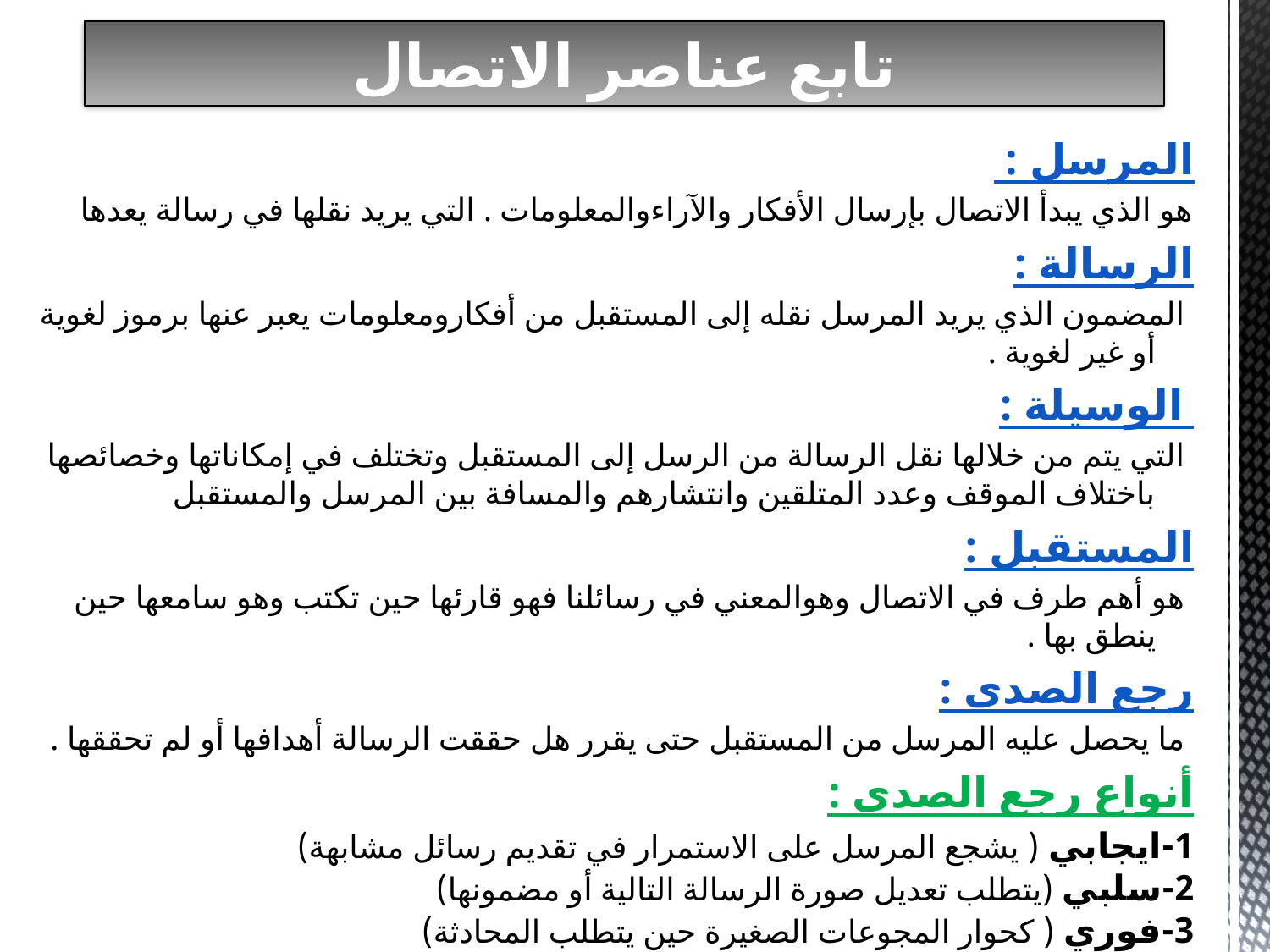

# تابع عناصر الاتصال
المرسل :
هو الذي يبدأ الاتصال بإرسال الأفكار والآراءوالمعلومات . التي يريد نقلها في رسالة يعدها
الرسالة :
 المضمون الذي يريد المرسل نقله إلى المستقبل من أفكارومعلومات يعبر عنها برموز لغوية أو غير لغوية .
 الوسيلة :
 التي يتم من خلالها نقل الرسالة من الرسل إلى المستقبل وتختلف في إمكاناتها وخصائصها باختلاف الموقف وعدد المتلقين وانتشارهم والمسافة بين المرسل والمستقبل
المستقبل :
 هو أهم طرف في الاتصال وهوالمعني في رسائلنا فهو قارئها حين تكتب وهو سامعها حين ينطق بها .
رجع الصدى :
 ما يحصل عليه المرسل من المستقبل حتى يقرر هل حققت الرسالة أهدافها أو لم تحققها .
أنواع رجع الصدى :
1-ايجابي ( يشجع المرسل على الاستمرار في تقديم رسائل مشابهة)
2-سلبي (يتطلب تعديل صورة الرسالة التالية أو مضمونها)
3-فوري ( كحوار المجوعات الصغيرة حين يتطلب المحادثة)
4-مؤجل (يتأخر وصوله إلى المرسل)